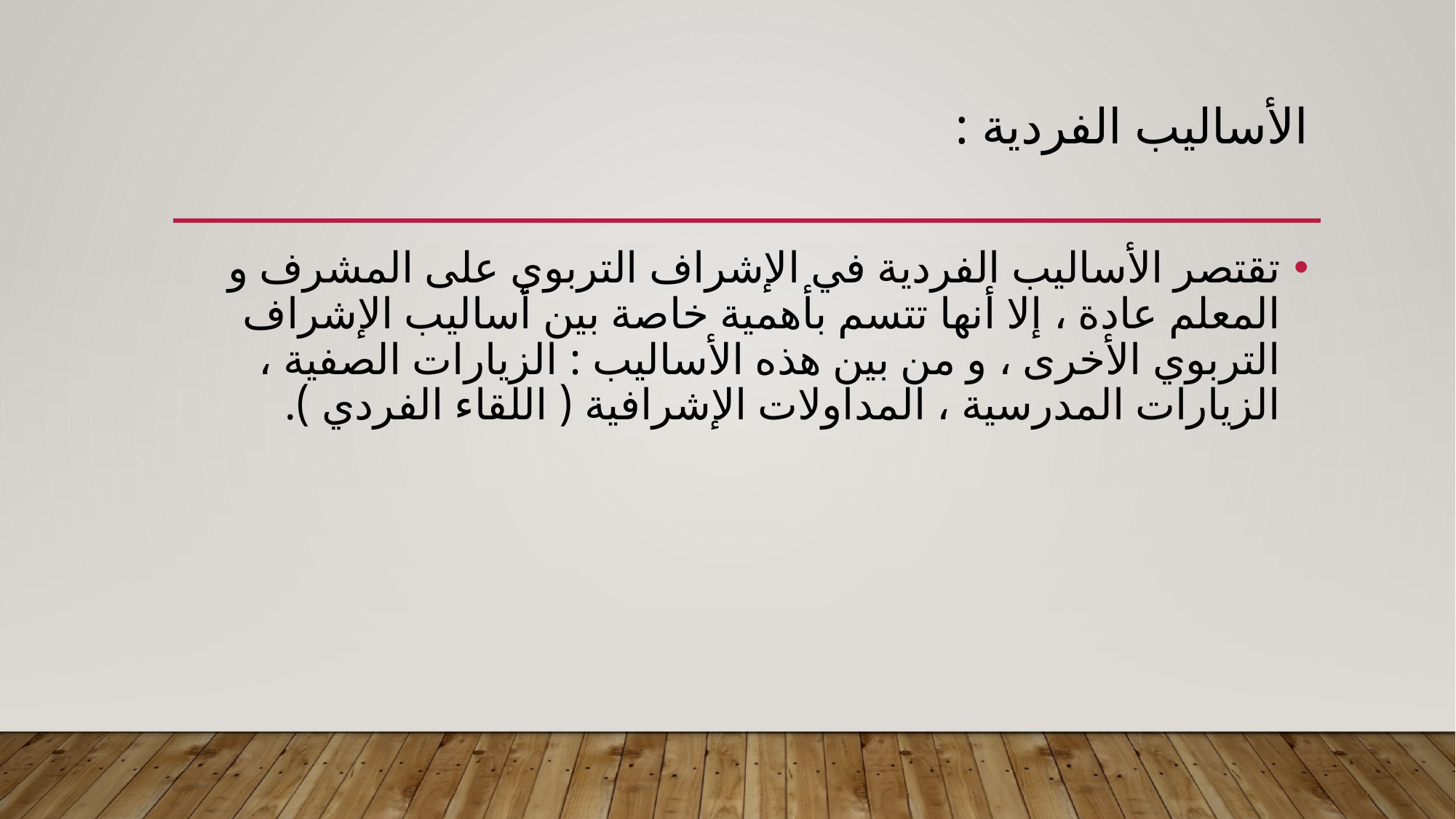

# الأساليب الفردية :
تقتصر الأساليب الفردية في الإشراف التربوي على المشرف و المعلم عادة ، إلا أنها تتسم بأهمية خاصة بين أساليب الإشراف التربوي الأخرى ، و من بين هذه الأساليب : الزيارات الصفية ، الزيارات المدرسية ، المداولات الإشرافية ( اللقاء الفردي ).